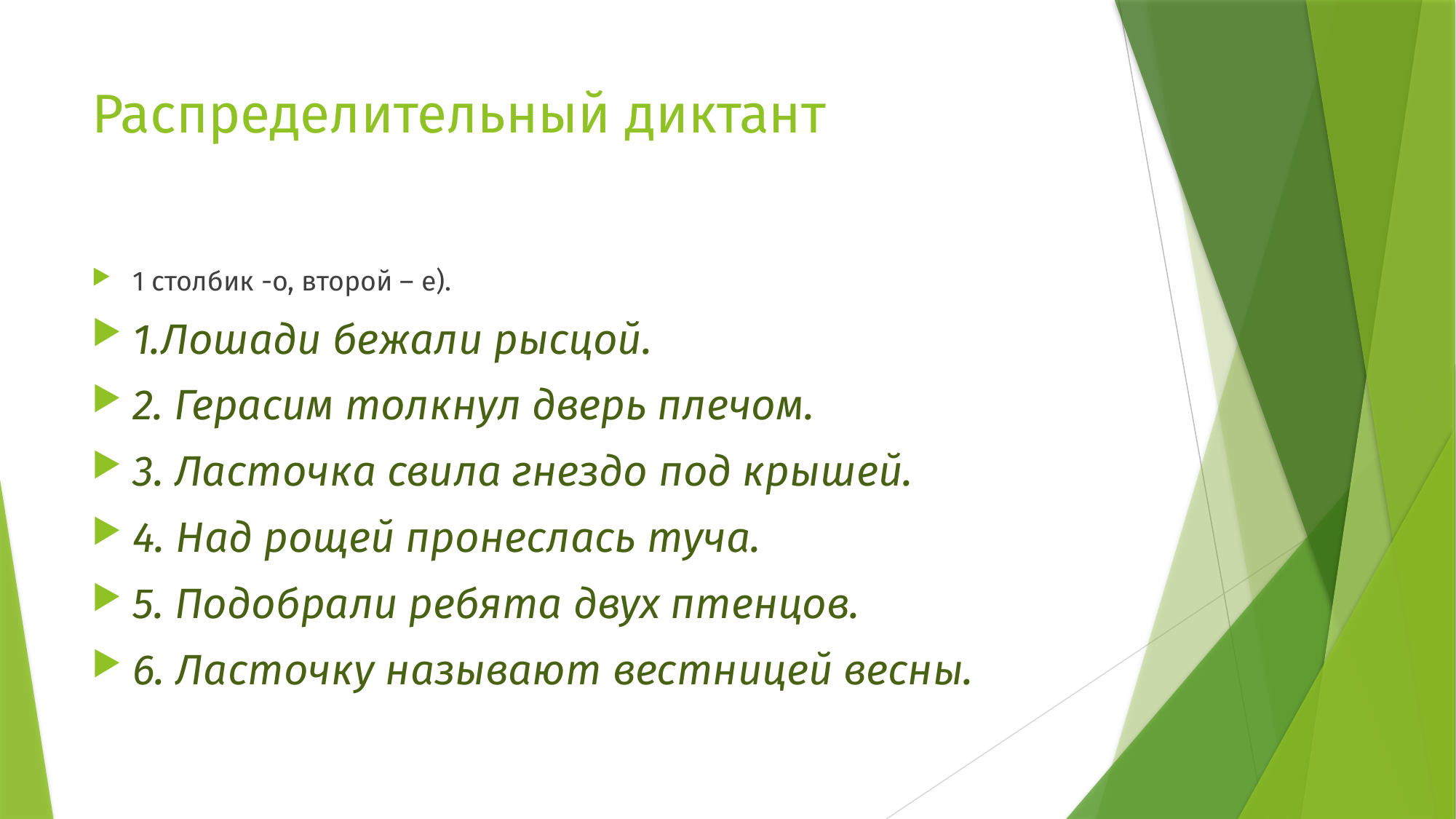

# Распределительный диктант
1 столбик -о, второй – е).
1.Лошади бежали рысцой.
2. Герасим толкнул дверь плечом.
3. Ласточка свила гнездо под крышей.
4. Над рощей пронеслась туча.
5. Подобрали ребята двух птенцов.
6. Ласточку называют вестницей весны.